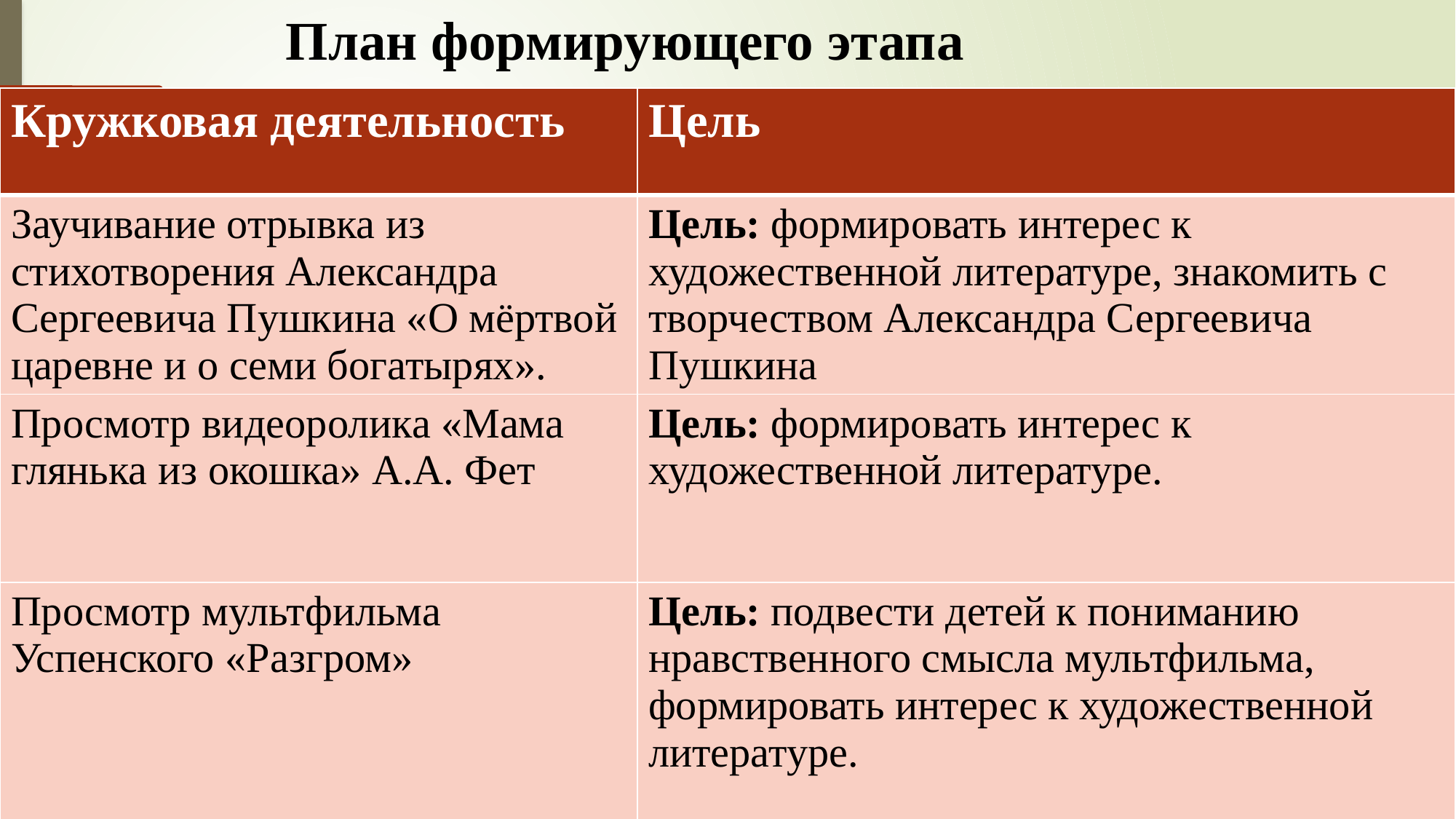

# План формирующего этапа
| Кружковая деятельность | Цель |
| --- | --- |
| Заучивание отрывка из стихотворения Александра Сергеевича Пушкина «О мёртвой царевне и о семи богатырях». | Цель: формировать интерес к художественной литературе, знакомить с творчеством Александра Сергеевича Пушкина |
| Просмотр видеоролика «Мама глянька из окошка» А.А. Фет | Цель: формировать интерес к художественной литературе. |
| Просмотр мультфильма Успенского «Разгром» | Цель: подвести детей к пониманию нравственного смысла мультфильма, формировать интерес к художественной литературе. |